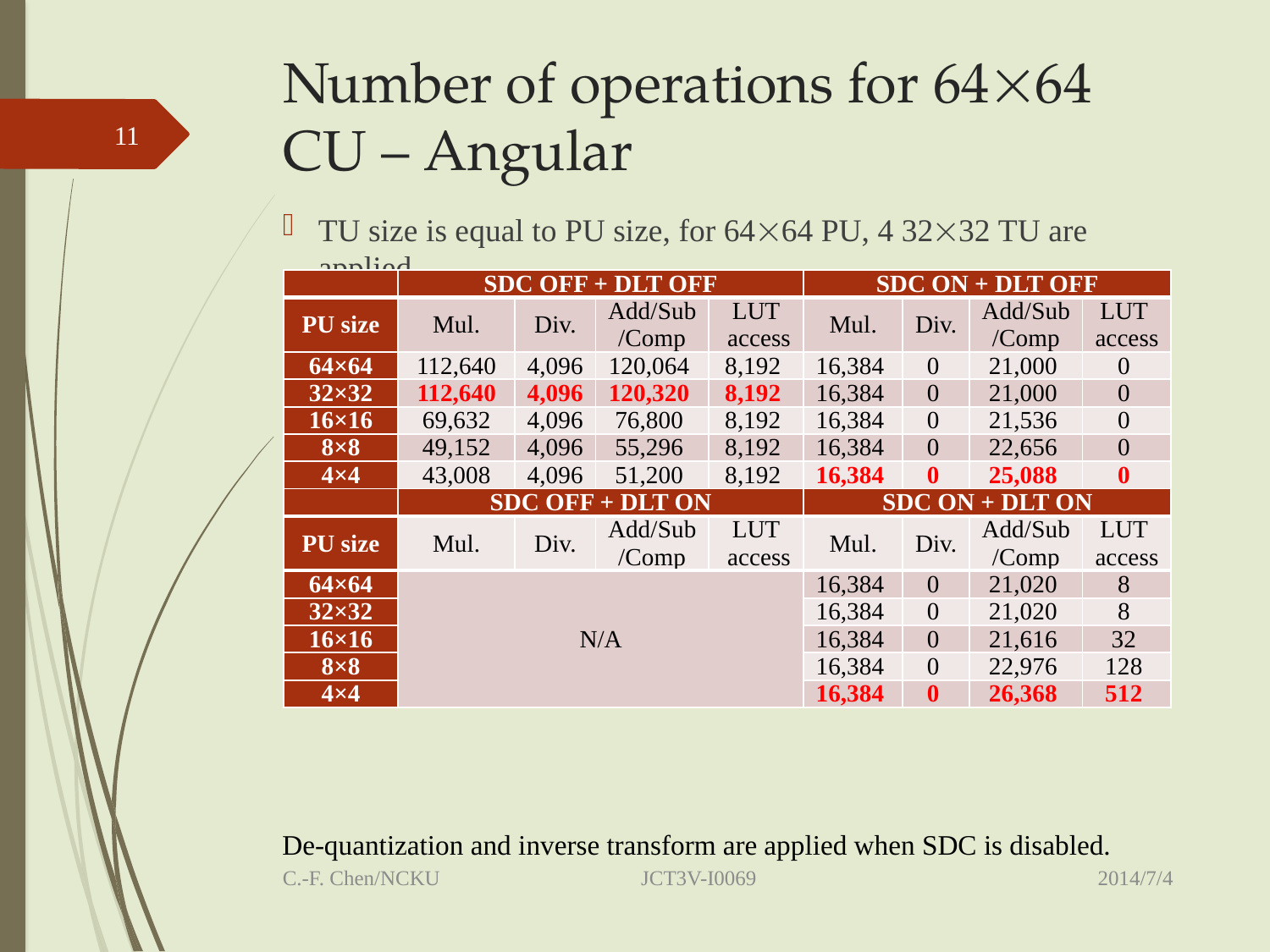

# Number of operations for 64×64 CU – Angular
11
TU size is equal to PU size, for 64×64 PU, 4 32×32 TU are applied.
|  | SDC OFF + DLT OFF |  |  |  | SDC ON + DLT OFF |  |  |  |
| --- | --- | --- | --- | --- | --- | --- | --- | --- |
| PU size | Mul. | Div. | Add/Sub /Comp | LUT access | Mul. | Div. | Add/Sub /Comp | LUT access |
| 64×64 | 112,640 | 4,096 | 120,064 | 8,192 | 16,384 | 0 | 21,000 | 0 |
| 32×32 | 112,640 | 4,096 | 120,320 | 8,192 | 16,384 | 0 | 21,000 | 0 |
| 16×16 | 69,632 | 4,096 | 76,800 | 8,192 | 16,384 | 0 | 21,536 | 0 |
| 8×8 | 49,152 | 4,096 | 55,296 | 8,192 | 16,384 | 0 | 22,656 | 0 |
| 4×4 | 43,008 | 4,096 | 51,200 | 8,192 | 16,384 | 0 | 25,088 | 0 |
|  | SDC OFF + DLT ON |  |  |  | SDC ON + DLT ON |  |  |  |
| PU size | Mul. | Div. | Add/Sub /Comp | LUT access | Mul. | Div. | Add/Sub /Comp | LUT access |
| 64×64 | N/A |  |  |  | 16,384 | 0 | 21,020 | 8 |
| 32×32 |  |  |  |  | 16,384 | 0 | 21,020 | 8 |
| 16×16 |  |  |  |  | 16,384 | 0 | 21,616 | 32 |
| 8×8 |  |  |  |  | 16,384 | 0 | 22,976 | 128 |
| 4×4 |  |  |  |  | 16,384 | 0 | 26,368 | 512 |
De-quantization and inverse transform are applied when SDC is disabled.
2014/7/4
C.-F. Chen/NCKU                                      JCT3V-I0069